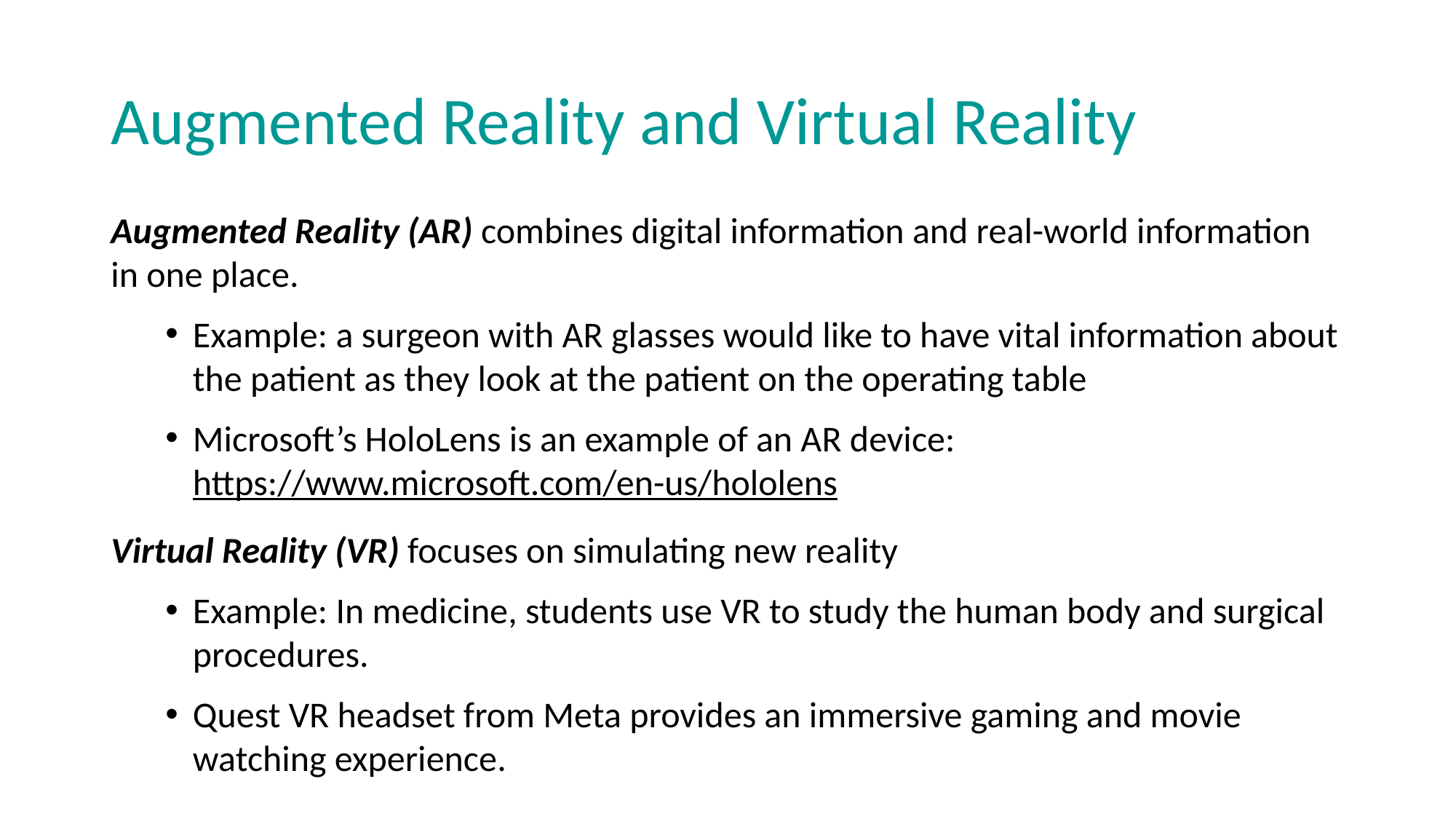

# Augmented Reality and Virtual Reality
Augmented Reality (AR) combines digital information and real-world information in one place.
Example: a surgeon with AR glasses would like to have vital information about the patient as they look at the patient on the operating table
Microsoft’s HoloLens is an example of an AR device: https://www.microsoft.com/en-us/hololens
Virtual Reality (VR) focuses on simulating new reality
Example: In medicine, students use VR to study the human body and surgical procedures.
Quest VR headset from Meta provides an immersive gaming and movie watching experience.